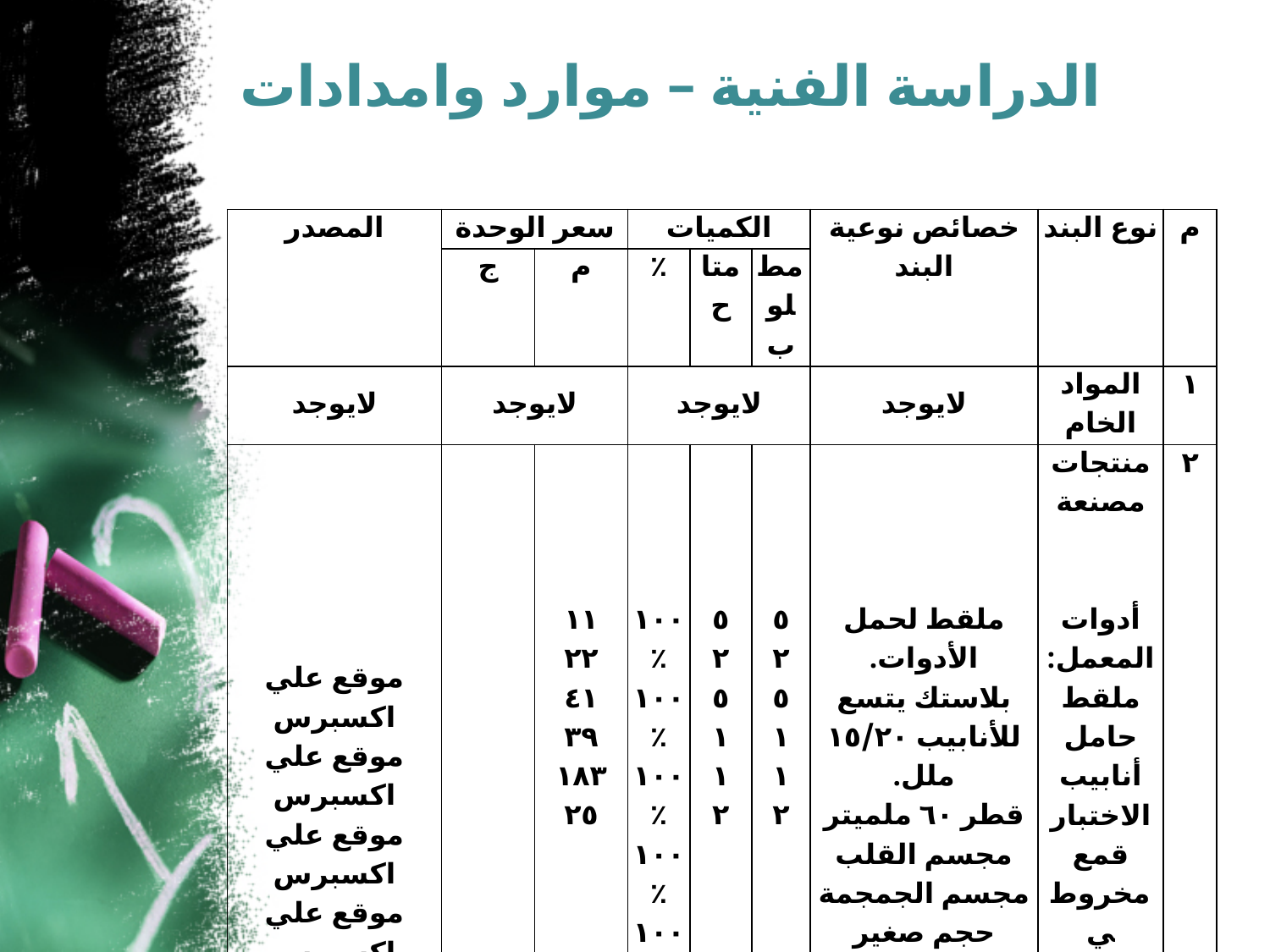

# الدراسة الفنية – موارد وامدادات
| المصدر | سعر الوحدة |  | الكميات |  |  | خصائص نوعية البند | نوع البند | م |
| --- | --- | --- | --- | --- | --- | --- | --- | --- |
|  | ج | م | ٪ | متاح | مطلوب |  |  |  |
| لايوجد | لايوجد |  | لايوجد |  |  | لايوجد | المواد الخام | ١ |
| موقع علي اكسبرس موقع علي اكسبرس موقع علي اكسبرس موقع علي اكسبرس محل الكشاتة للوازم و الرحلات |  | ١١ ٢٢ ٤١ ٣٩ ١٨٣ ٢٥ | ١٠٠٪ ١٠٠٪ ١٠٠٪ ١٠٠٪ ١٠٠٪ ١٠٠٪ | ٥ ٢ ٥ ١ ١ ٢ | ٥ ٢ ٥ ١ ١ ٢ | ملقط لحمل الأدوات. بلاستك يتسع للأنابيب ١٥/٢٠ ملل. قطر ٦٠ ملميتر مجسم القلب مجسم الجمجمة حجم صغير | منتجات مصنعة     أدوات المعمل: ملقط حامل أنابيب الاختبار قمع مخروطي مجسمات مجسمات دافور | ٢ |